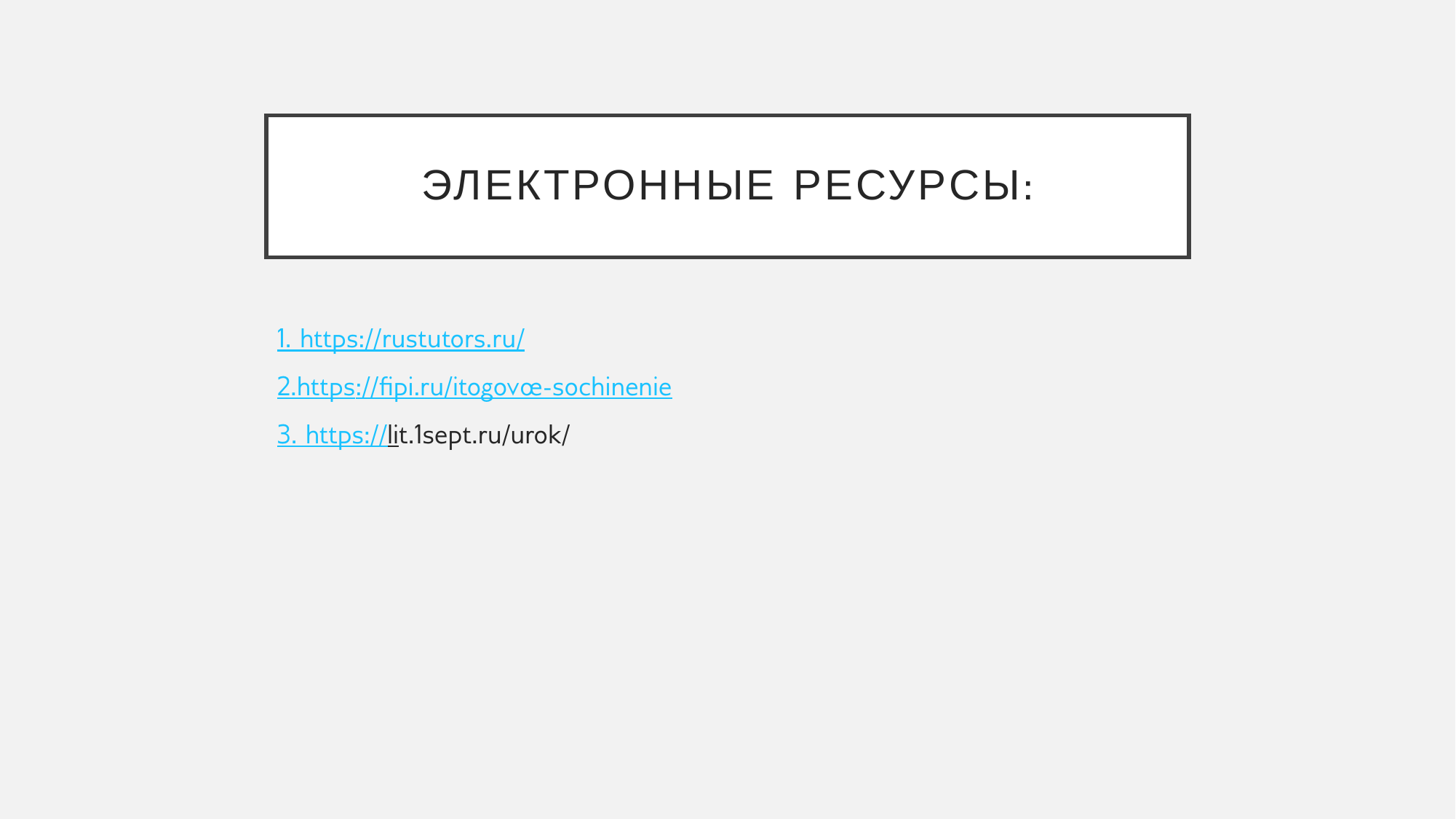

# Электронные ресурсы:
1. https://rustutors.ru/
2.https://fipi.ru/itogovoe-sochinenie
3. https://lit.1sept.ru/urok/